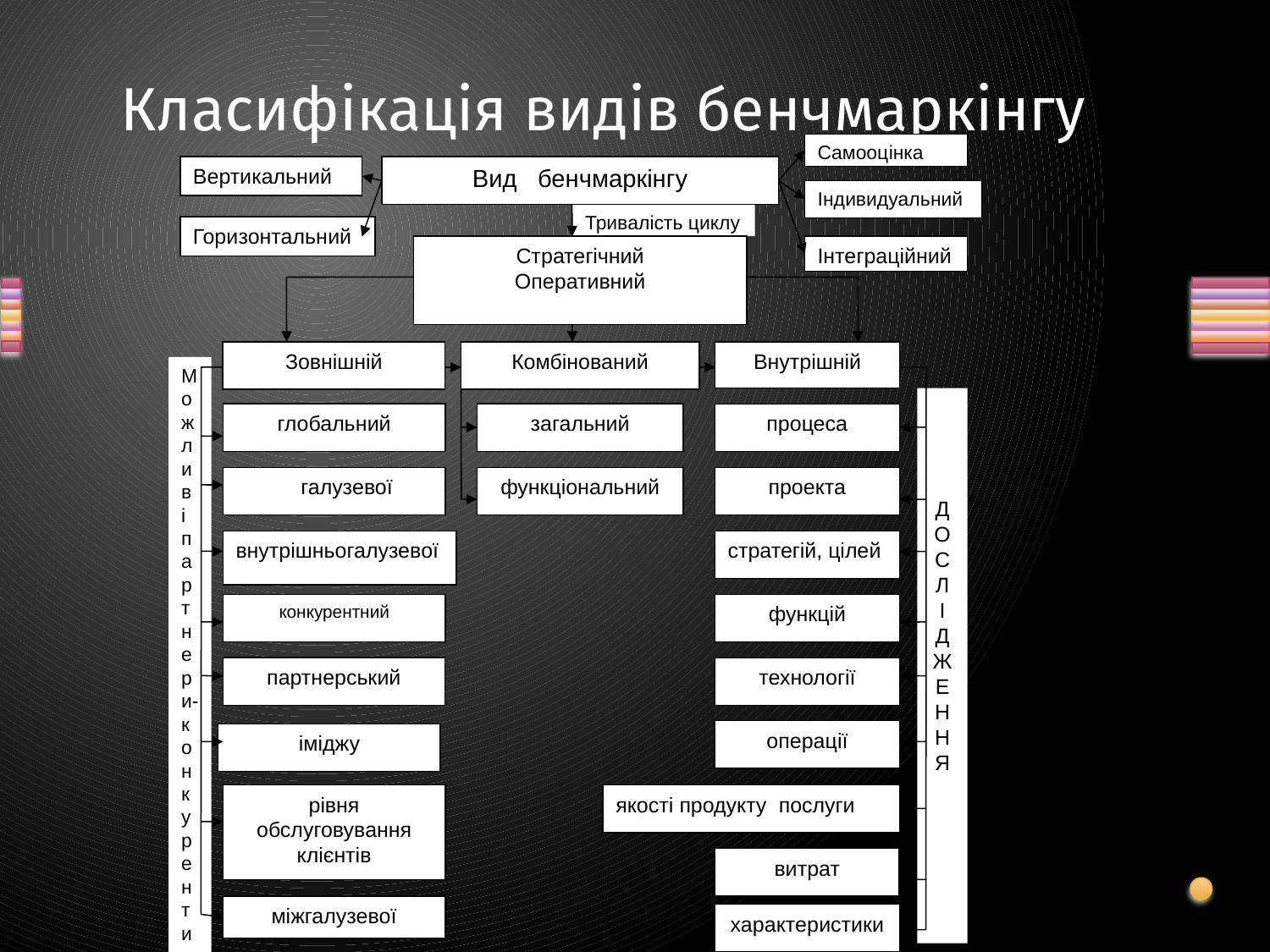

# Класифікація видів бенчмаркінгу

Самооцінка

Вертикальний
Види бенчмаркінгу

Індивидуальний
Тривалість циклу

Горизонтальний
Стратегічний
Оперативний
Інтеграційний

Зовнішній
Комбінований
Внутрішній
Можлив
і партнери-конкуренти

Об'єкт Д
О
С
Л
І
Д
Ж
Е
Н
Н
Я

глобальний
загальний
процеса

           галузевої
функціональний
проекта

внутрішньогалузевої
стратегій, цілей

конкурентний
функцій

партнерський
технології

операції
іміджу

рівня обслуговування клієнтів
якості продукту, послуги

витрат

міжгалузевої
характеристики